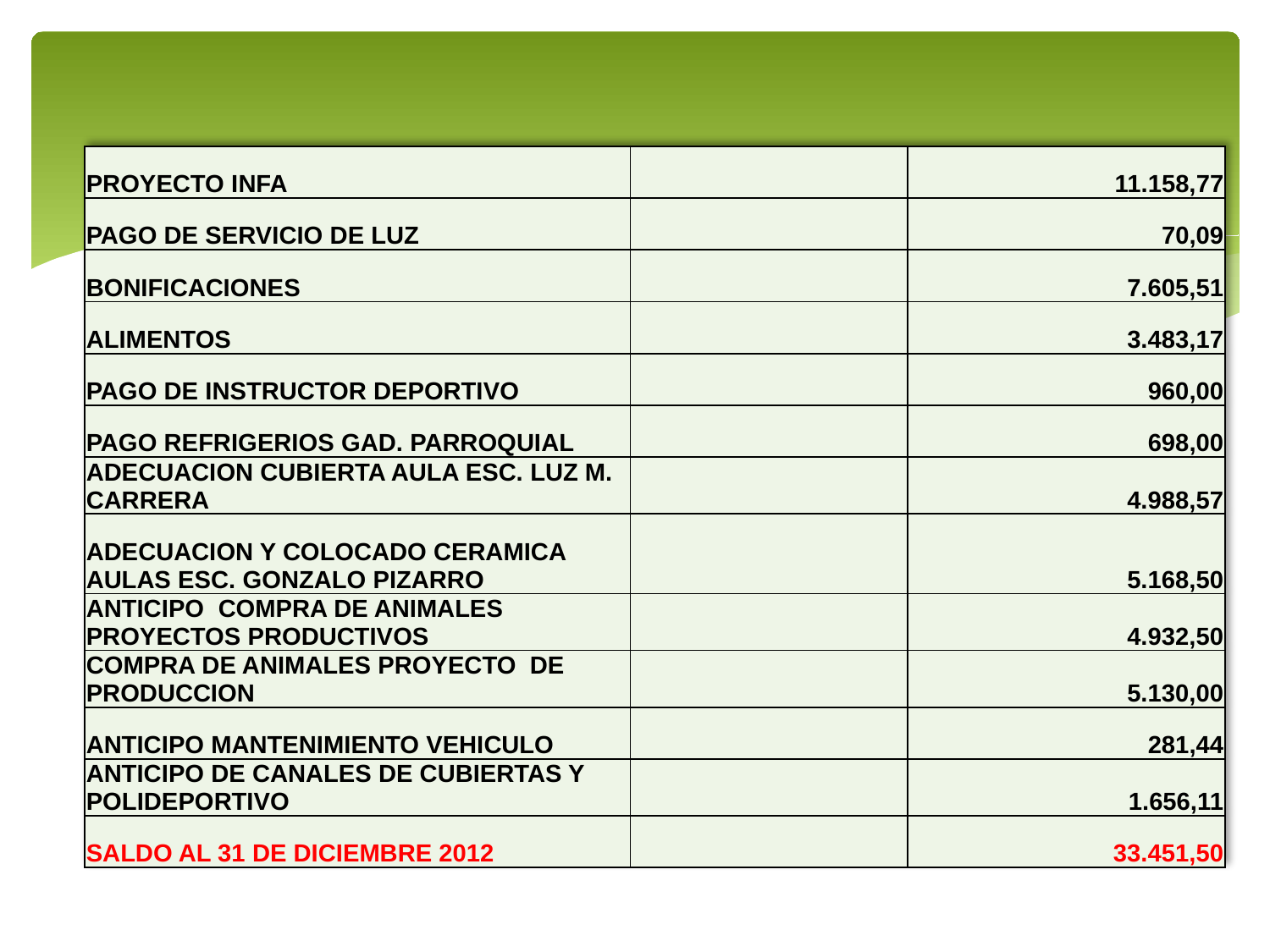

| PROYECTO INFA |  | 11.158,77 |
| --- | --- | --- |
| PAGO DE SERVICIO DE LUZ |  | 70,09 |
| BONIFICACIONES |  | 7.605,51 |
| ALIMENTOS |  | 3.483,17 |
| PAGO DE INSTRUCTOR DEPORTIVO |  | 960,00 |
| PAGO REFRIGERIOS GAD. PARROQUIAL |  | 698,00 |
| ADECUACION CUBIERTA AULA ESC. LUZ M. CARRERA |  | 4.988,57 |
| ADECUACION Y COLOCADO CERAMICA AULAS ESC. GONZALO PIZARRO |  | 5.168,50 |
| ANTICIPO COMPRA DE ANIMALES PROYECTOS PRODUCTIVOS |  | 4.932,50 |
| COMPRA DE ANIMALES PROYECTO DE PRODUCCION |  | 5.130,00 |
| ANTICIPO MANTENIMIENTO VEHICULO |  | 281,44 |
| ANTICIPO DE CANALES DE CUBIERTAS Y POLIDEPORTIVO |  | 1.656,11 |
| SALDO AL 31 DE DICIEMBRE 2012 |  | 33.451,50 |